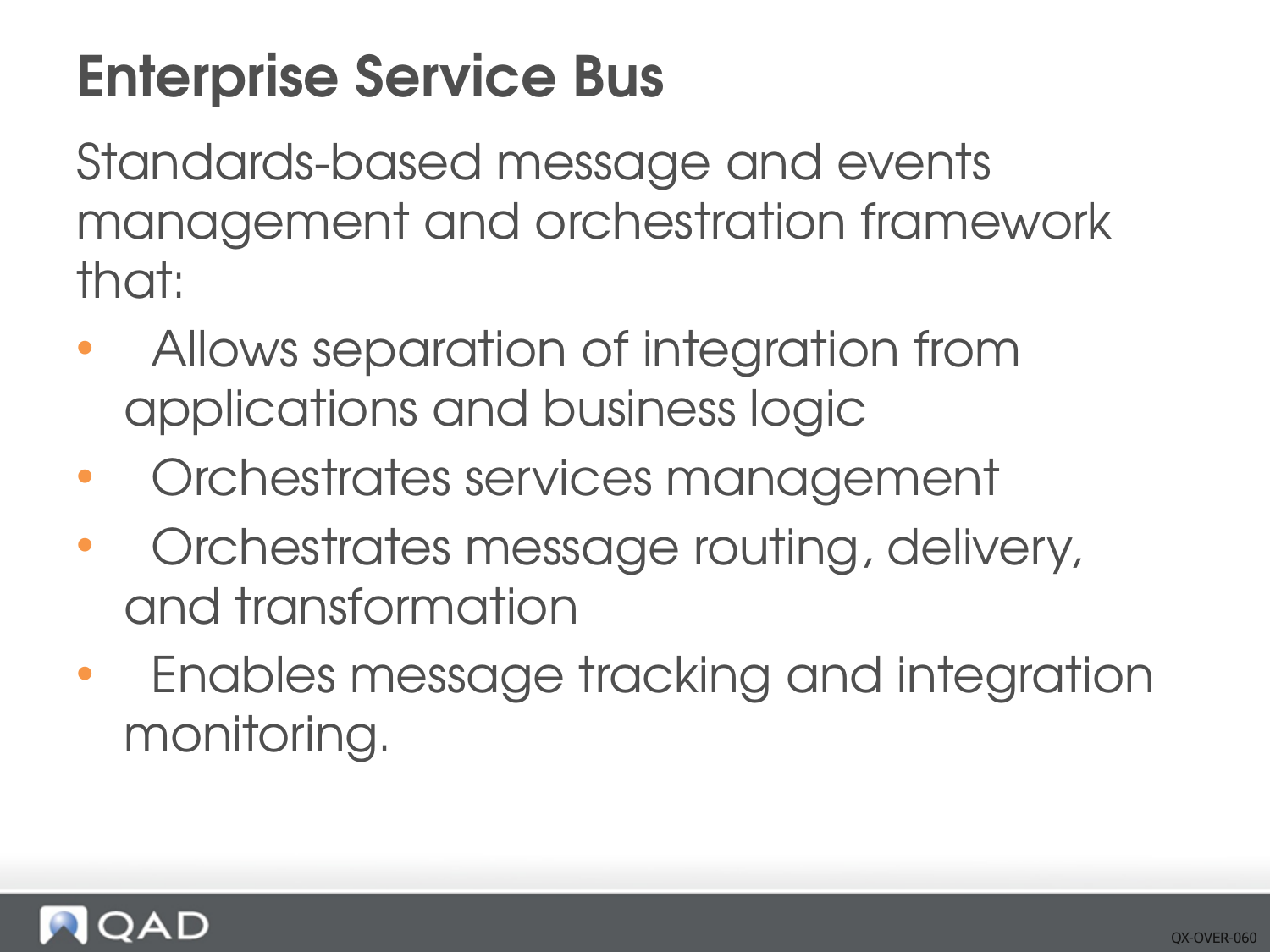

# Enterprise Service Bus
Standards-based message and events management and orchestration framework that:
  Allows separation of integration from applications and business logic
  Orchestrates services management
  Orchestrates message routing, delivery, and transformation
  Enables message tracking and integration monitoring.
QX-OVER-060